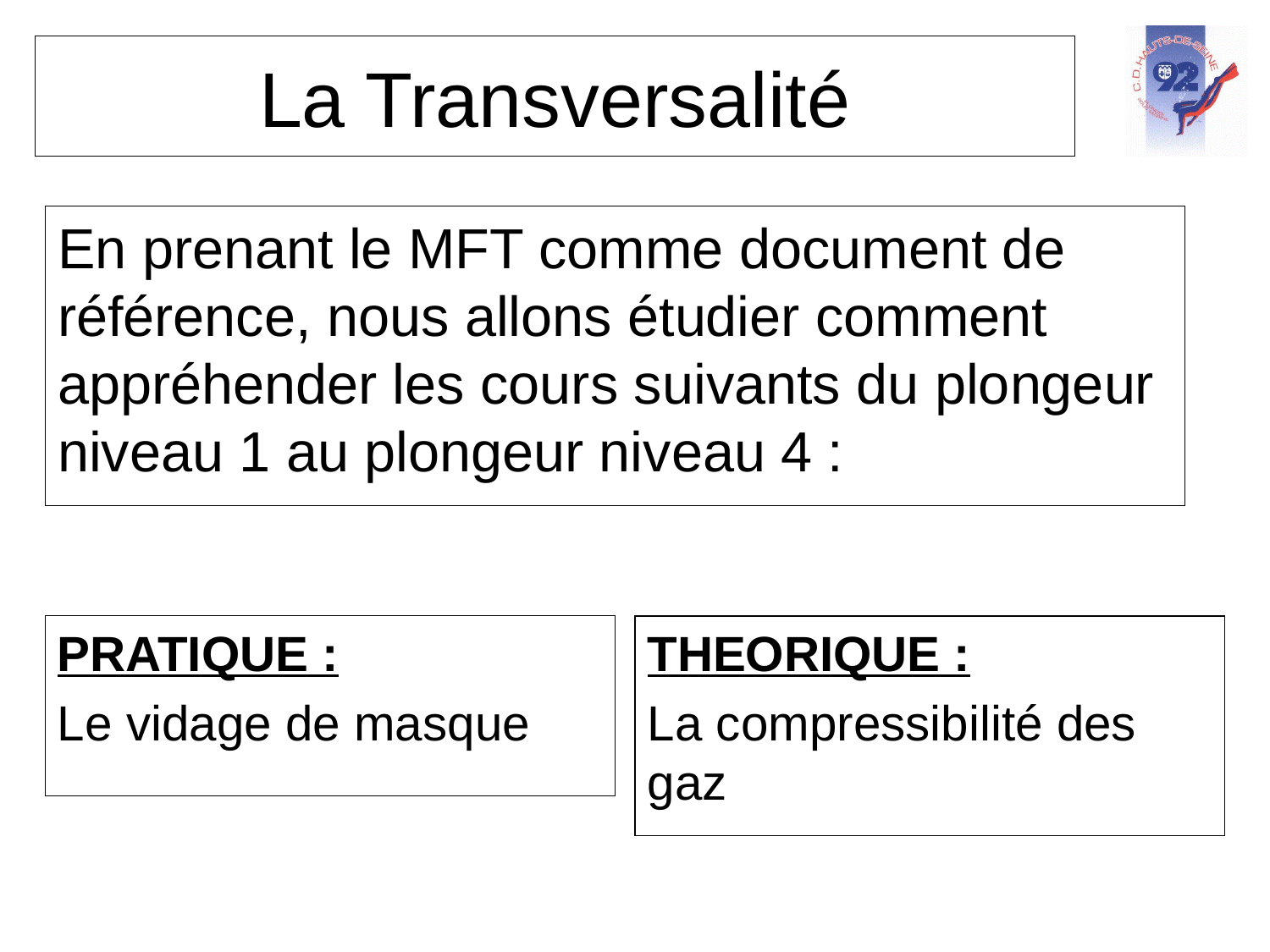

# La Transversalité
En prenant le MFT comme document de référence, nous allons étudier comment appréhender les cours suivants du plongeur niveau 1 au plongeur niveau 4 :

PRATIQUE :
Le vidage de masque

THEORIQUE :
La compressibilité des gaz